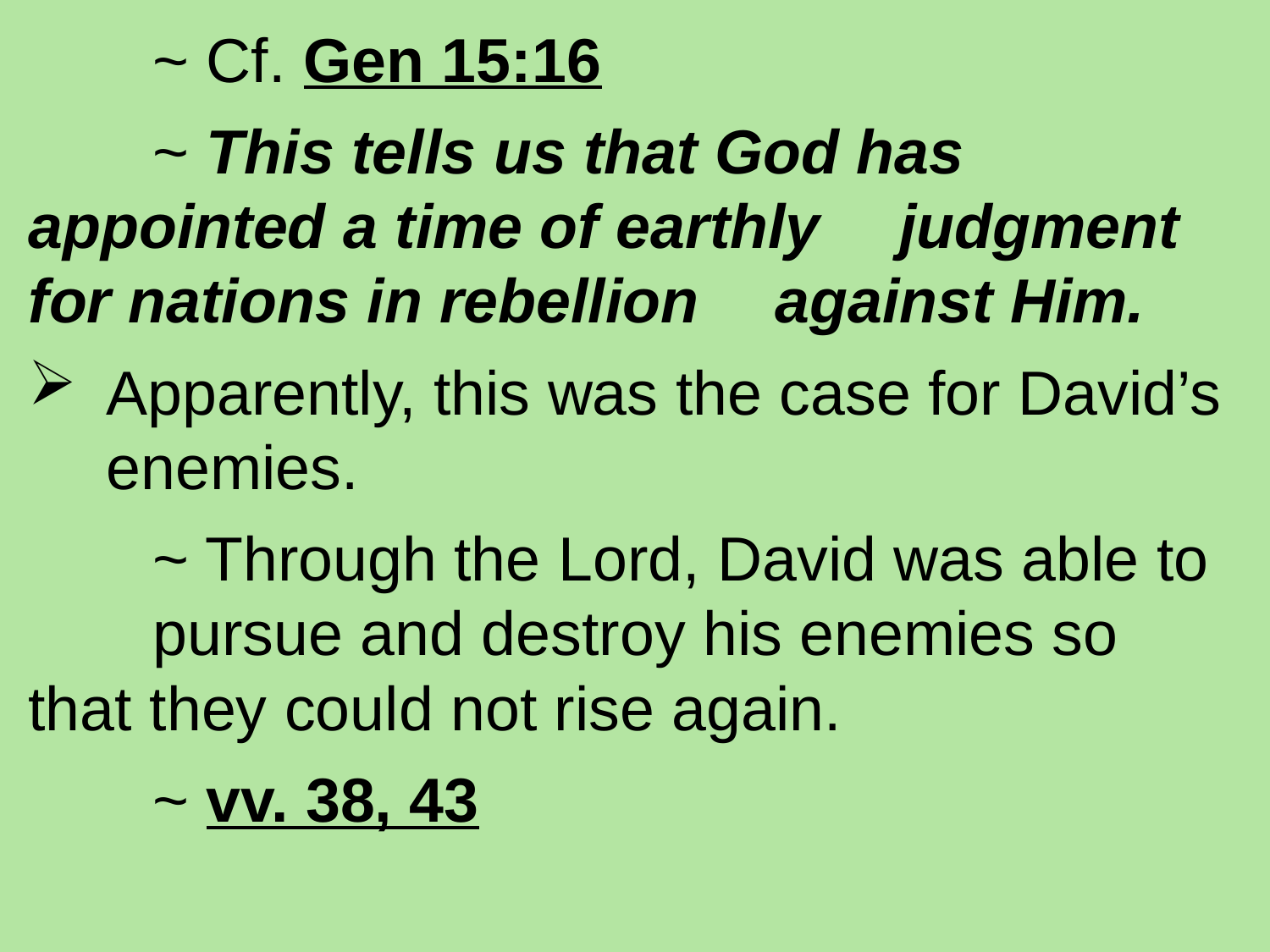

~ Cf. Gen 15:16
		~ This tells us that God has 							appointed a time of earthly 								judgment for nations in rebellion 					against Him.
Apparently, this was the case for David’s enemies.
		~ Through the Lord, David was able to 					pursue and destroy his enemies so 						that they could not rise again.
		~ vv. 38, 43